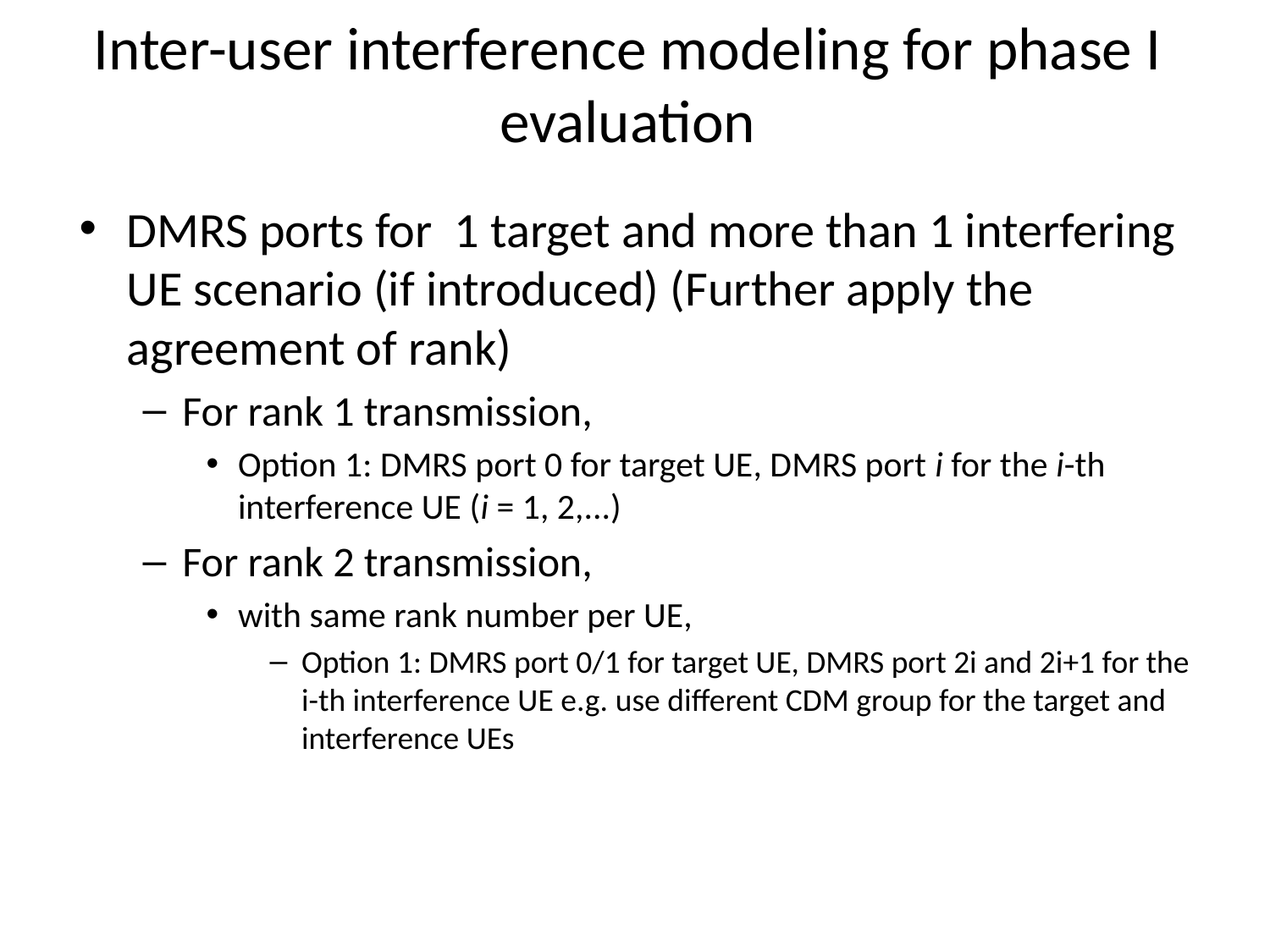

# Inter-user interference modeling for phase I evaluation
DMRS ports for  1 target and more than 1 interfering UE scenario (if introduced) (Further apply the agreement of rank)
For rank 1 transmission,
Option 1: DMRS port 0 for target UE, DMRS port i for the i-th interference UE (i = 1, 2,...)
For rank 2 transmission,
with same rank number per UE,
Option 1: DMRS port 0/1 for target UE, DMRS port 2i and 2i+1 for the i-th interference UE e.g. use different CDM group for the target and interference UEs